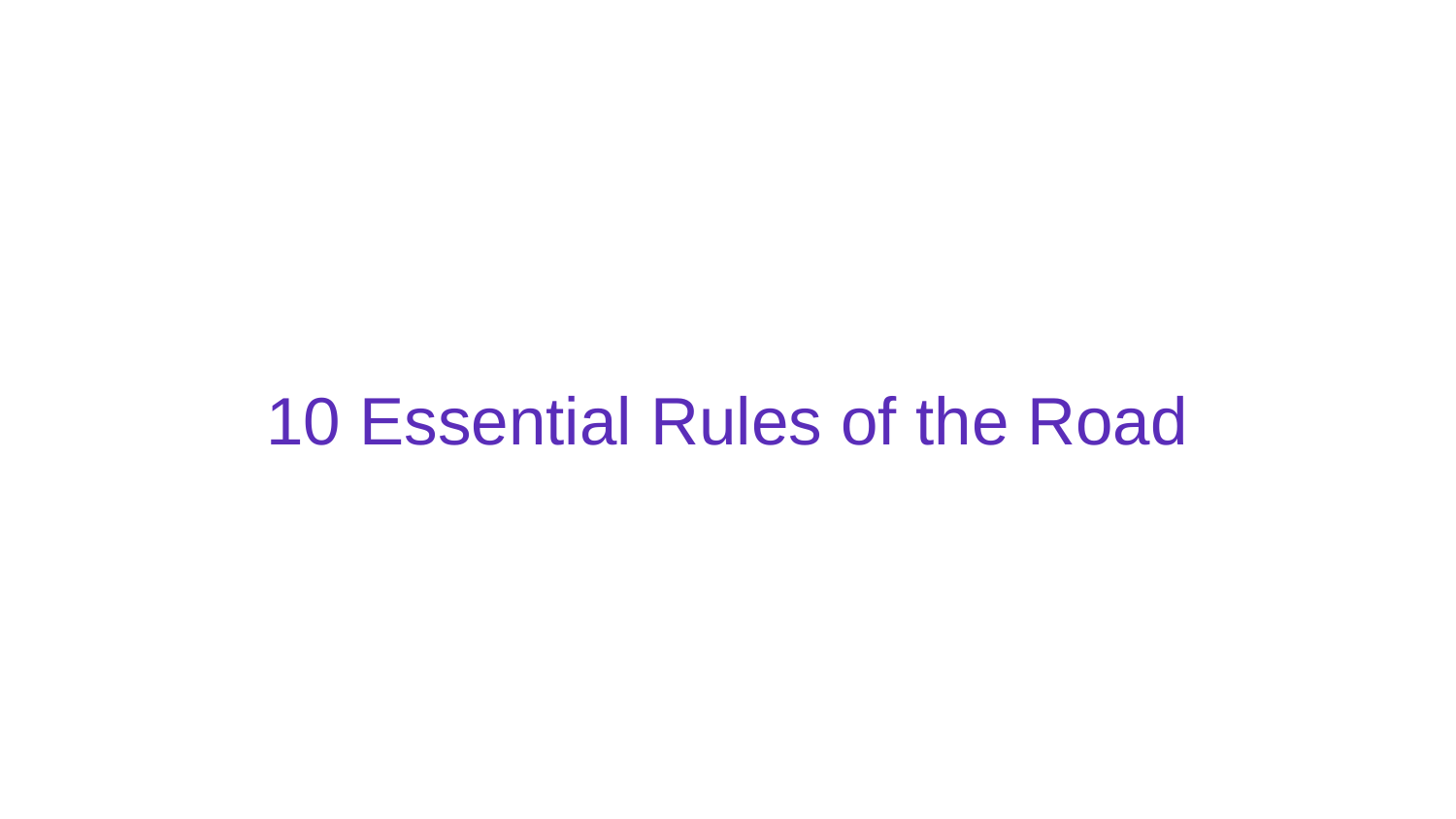

# 10 Essential Rules of the Road